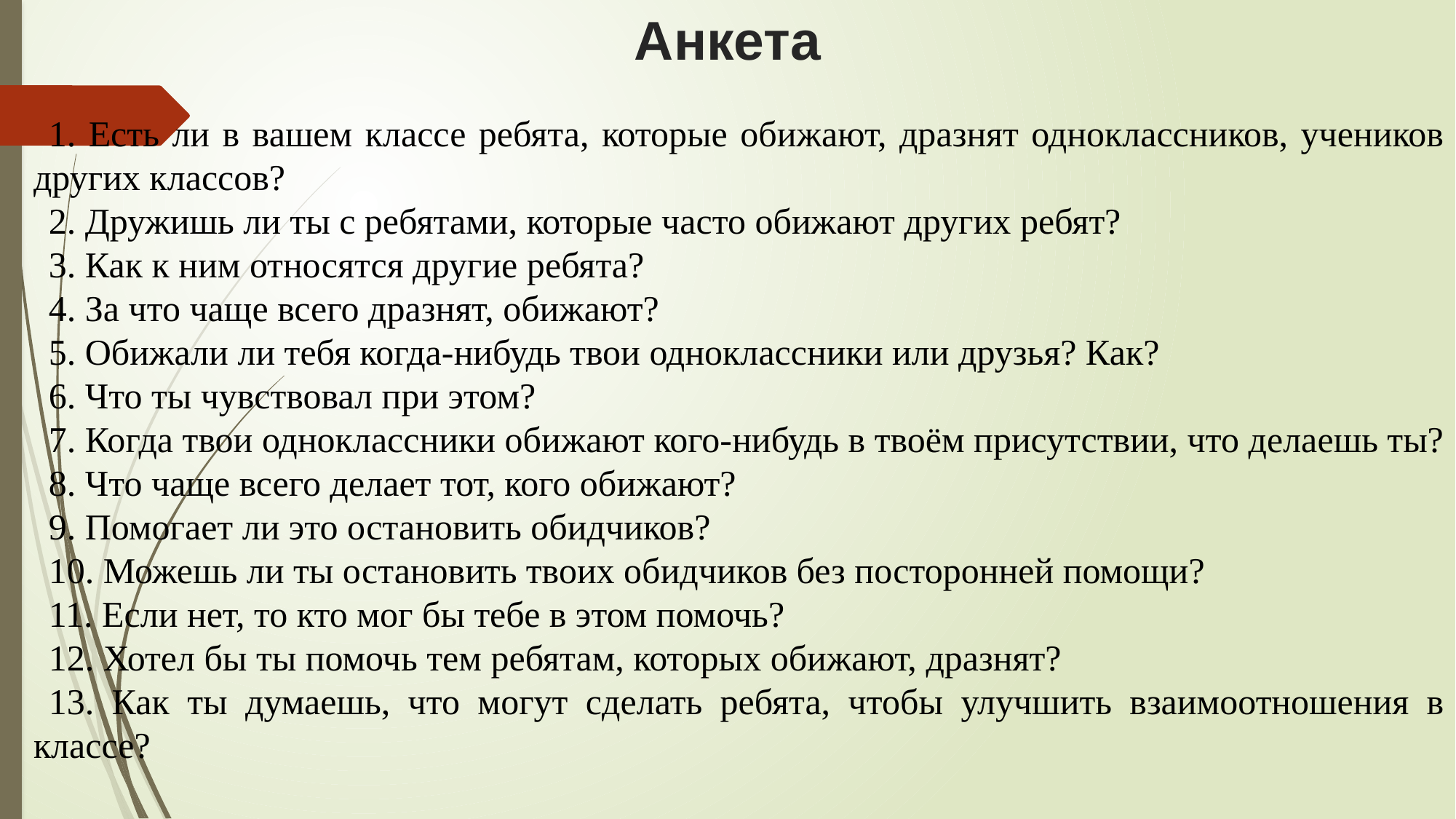

# Анкета
1. Есть ли в вашем классе ребята, которые обижают, дразнят одноклассников, учеников других классов?
2. Дружишь ли ты с ребятами, которые часто обижают других ребят?
3. Как к ним относятся другие ребята?
4. За что чаще всего дразнят, обижают?
5. Обижали ли тебя когда-нибудь твои одноклассники или друзья? Как?
6. Что ты чувствовал при этом?
7. Когда твои одноклассники обижают кого-нибудь в твоём присутствии, что делаешь ты?
8. Что чаще всего делает тот, кого обижают?
9. Помогает ли это остановить обидчиков?
10. Можешь ли ты остановить твоих обидчиков без посторонней помощи?
11. Если нет, то кто мог бы тебе в этом помочь?
12. Хотел бы ты помочь тем ребятам, которых обижают, дразнят?
13. Как ты думаешь, что могут сделать ребята, чтобы улучшить взаимоотношения в классе?